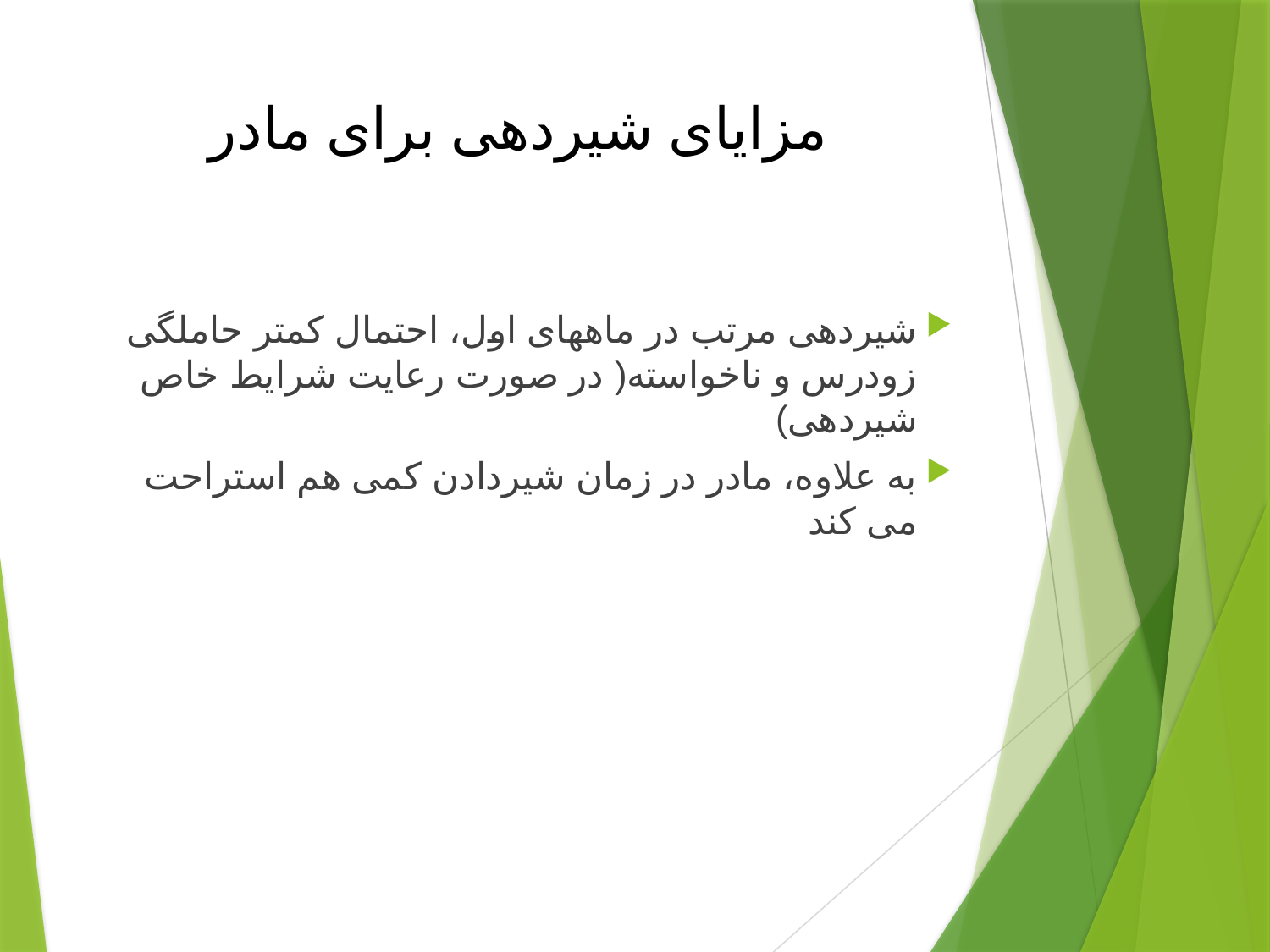

# مزایای شیردهی برای مادر
شیردهی مرتب در ماههای اول، احتمال کمتر حاملگی زودرس و ناخواسته( در صورت رعایت شرایط خاص شیردهی)
به علاوه، مادر در زمان شیردادن کمی هم استراحت می کند